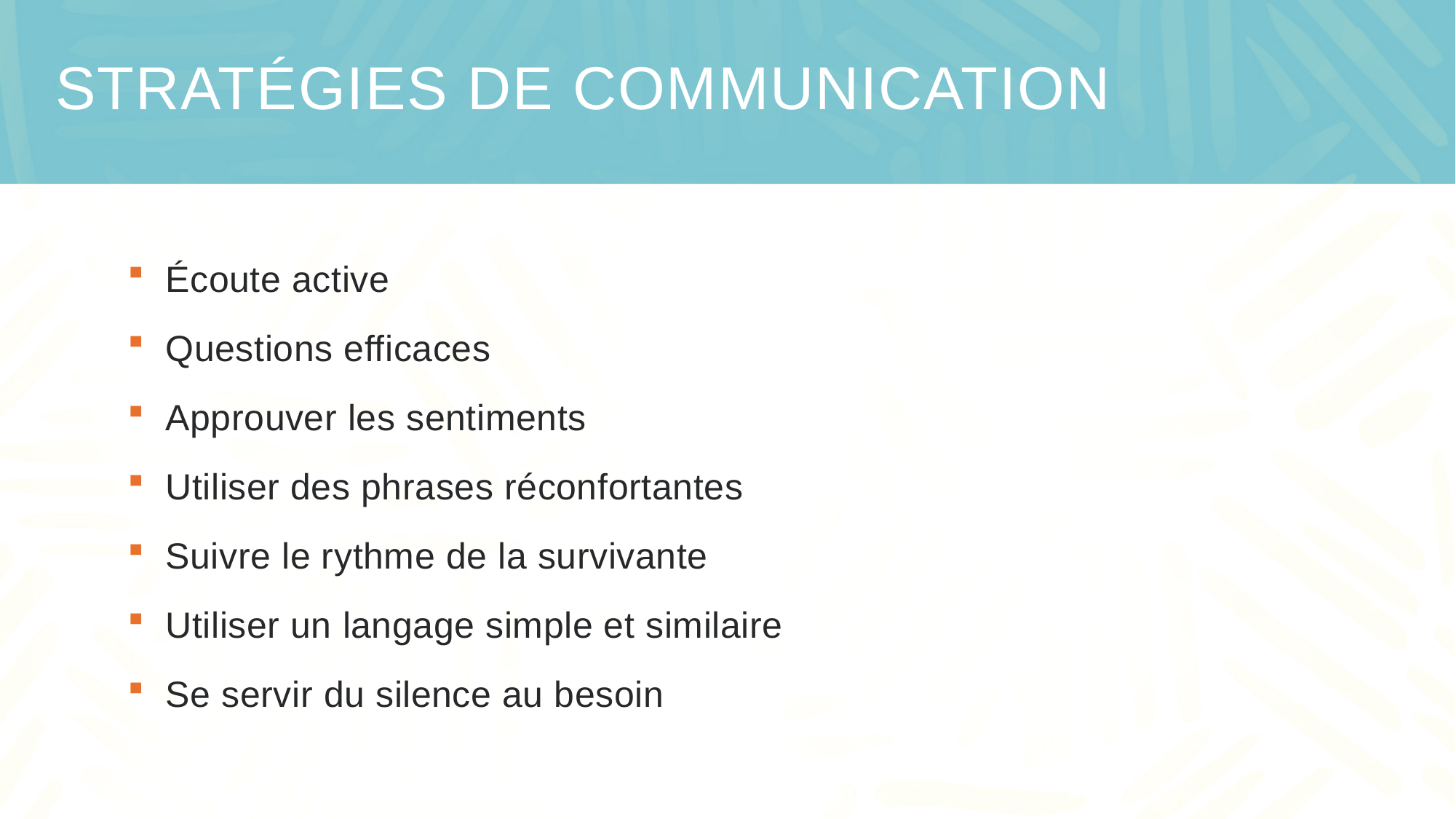

# Stratégies de communication
  Écoute active
  Questions efficaces
  Approuver les sentiments
  Utiliser des phrases réconfortantes
  Suivre le rythme de la survivante
  Utiliser un langage simple et similaire
  Se servir du silence au besoin